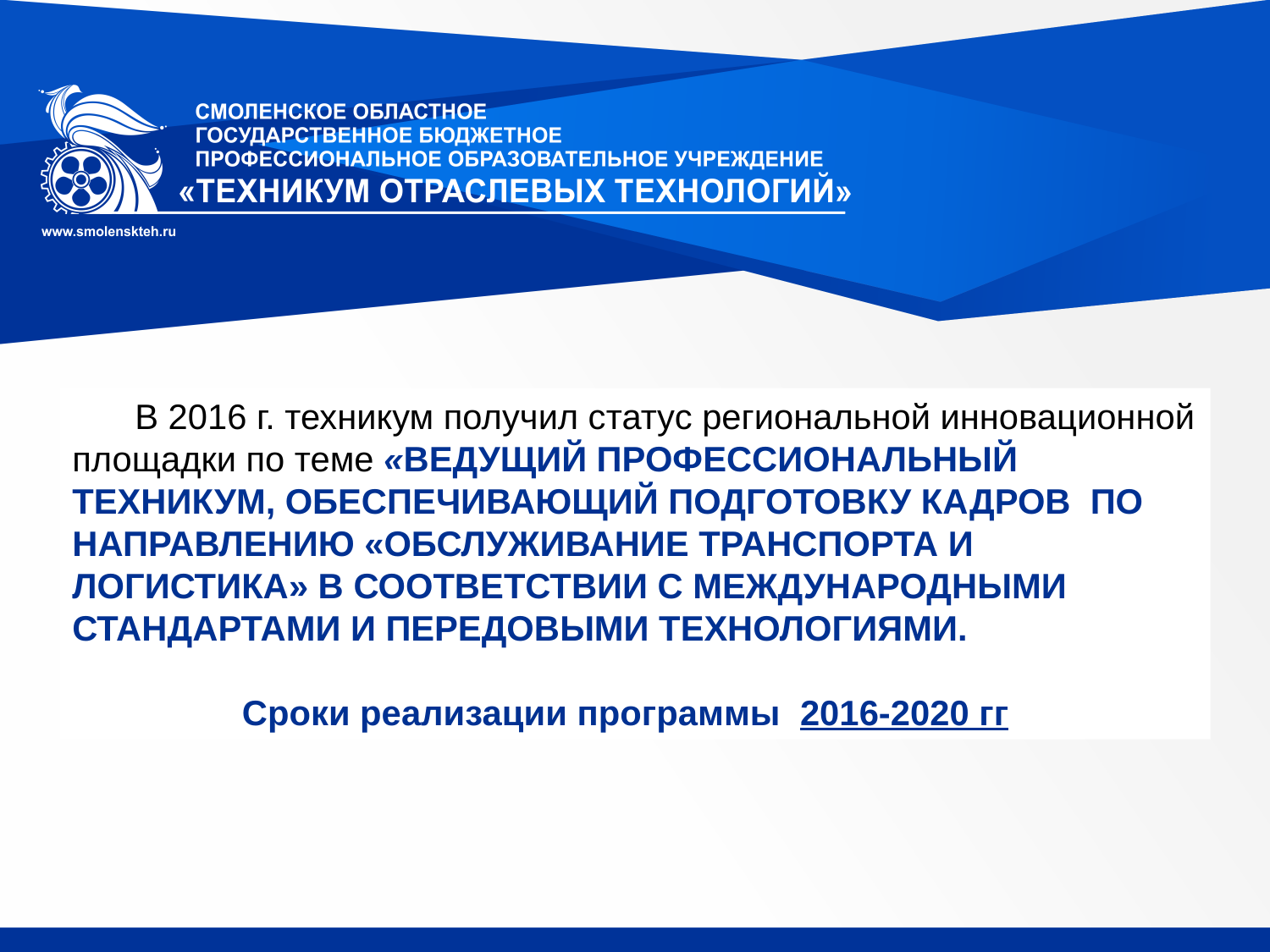

В 2016 г. техникум получил статус региональной инновационной площадки по теме «ВЕДУЩИЙ ПРОФЕССИОНАЛЬНЫЙ ТЕХНИКУМ, ОБЕСПЕЧИВАЮЩИЙ ПОДГОТОВКУ КАДРОВ  ПО НАПРАВЛЕНИЮ «ОБСЛУЖИВАНИЕ ТРАНСПОРТА И ЛОГИСТИКА» В СООТВЕТСТВИИ С МЕЖДУНАРОДНЫМИ СТАНДАРТАМИ И ПЕРЕДОВЫМИ ТЕХНОЛОГИЯМИ.

           Сроки реализации программы  2016-2020 гг